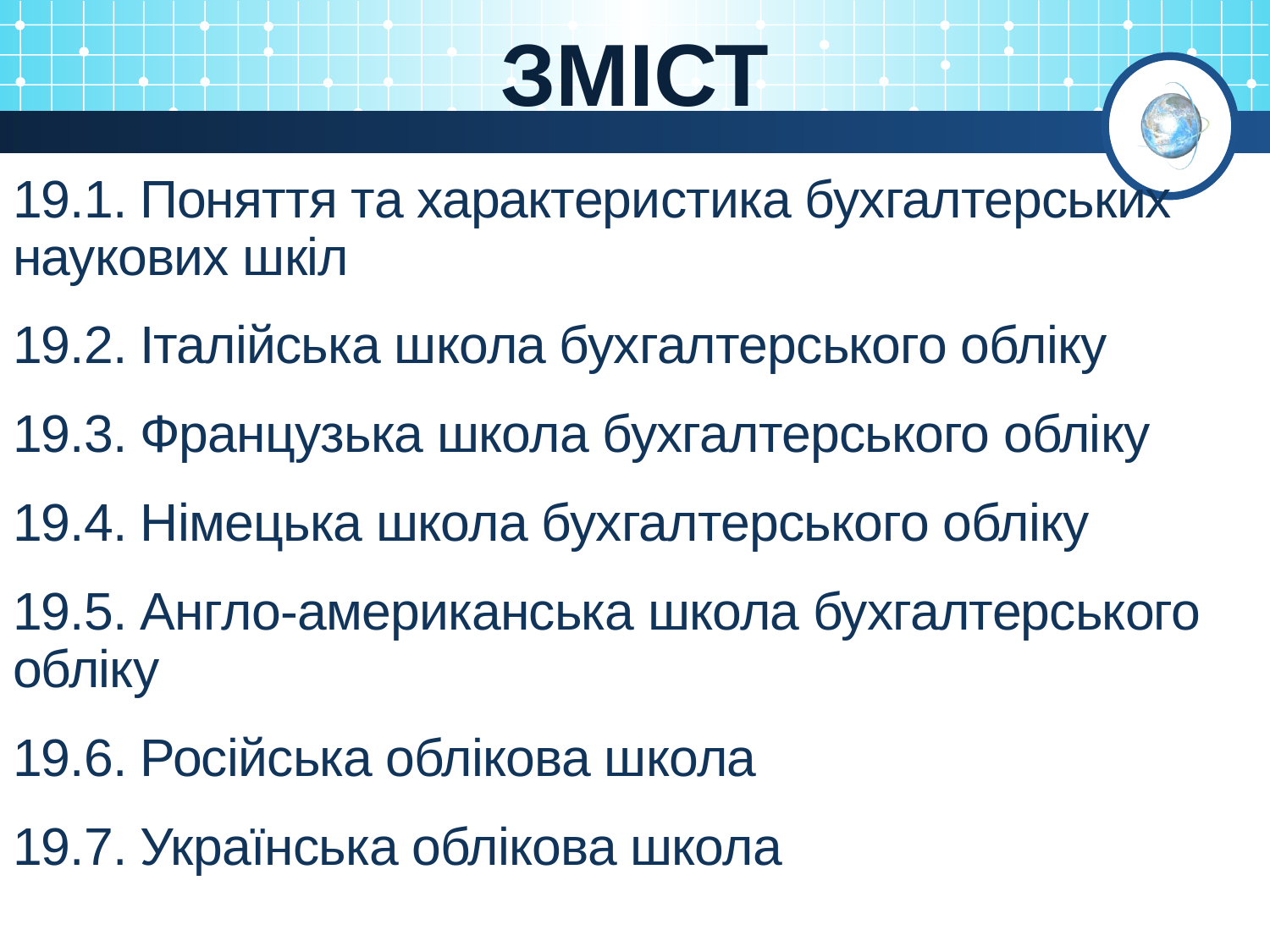

# ЗМІСТ
19.1.	Поняття та характеристика бухгалтерських наукових шкіл
19.2.	Італійська школа бухгалтерського обліку
19.3.	Французька школа бухгалтерського обліку
19.4. Німецька школа бухгалтерського обліку
19.5. Англо-американська школа бухгалтерського обліку
19.6. Російська облікова школа
19.7. Українська облікова школа